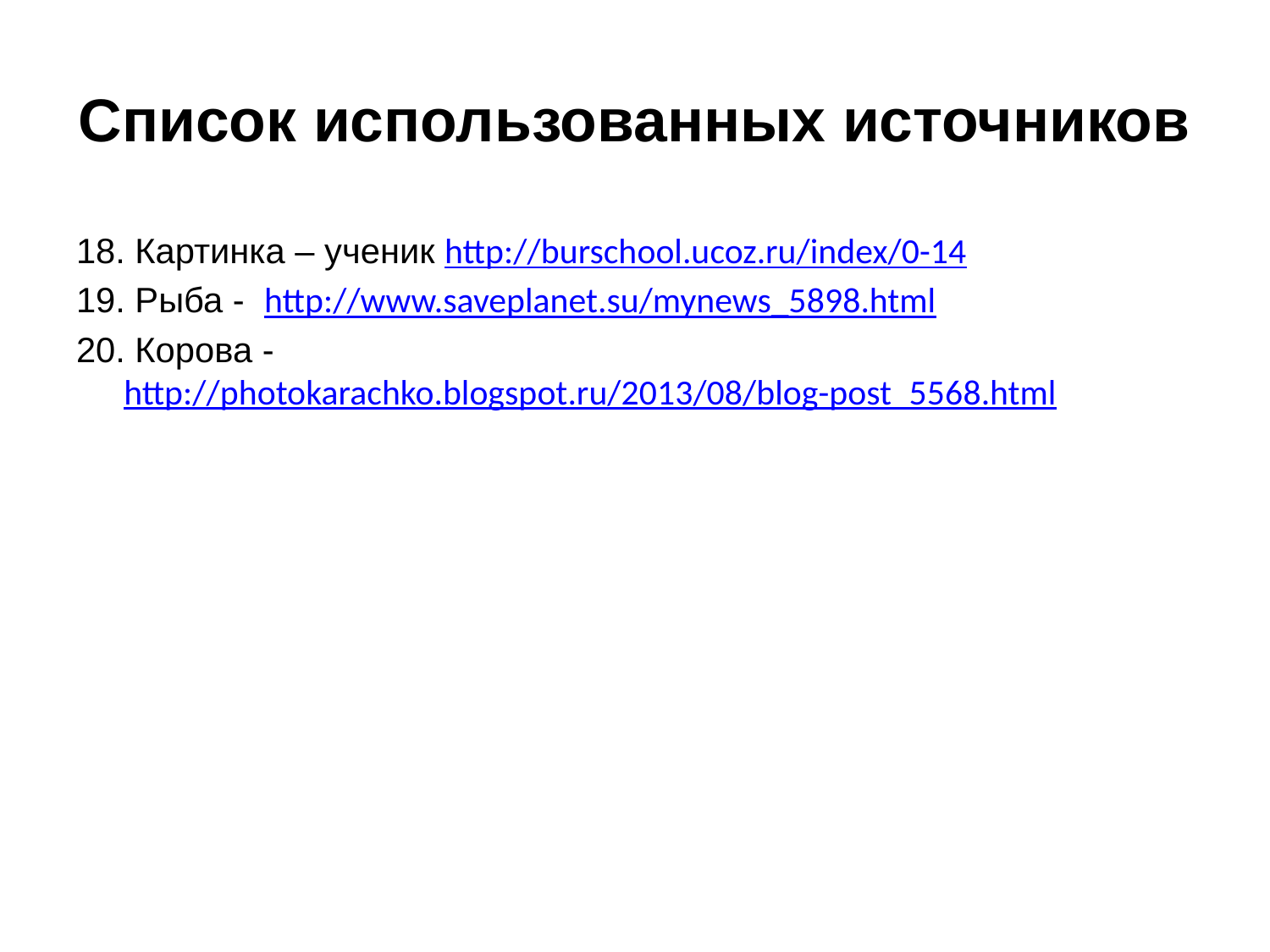

# Список использованных источников
18. Картинка – ученик http://burschool.ucoz.ru/index/0-14
19. Рыба -  http://www.saveplanet.su/mynews_5898.html
20. Корова - http://photokarachko.blogspot.ru/2013/08/blog-post_5568.html